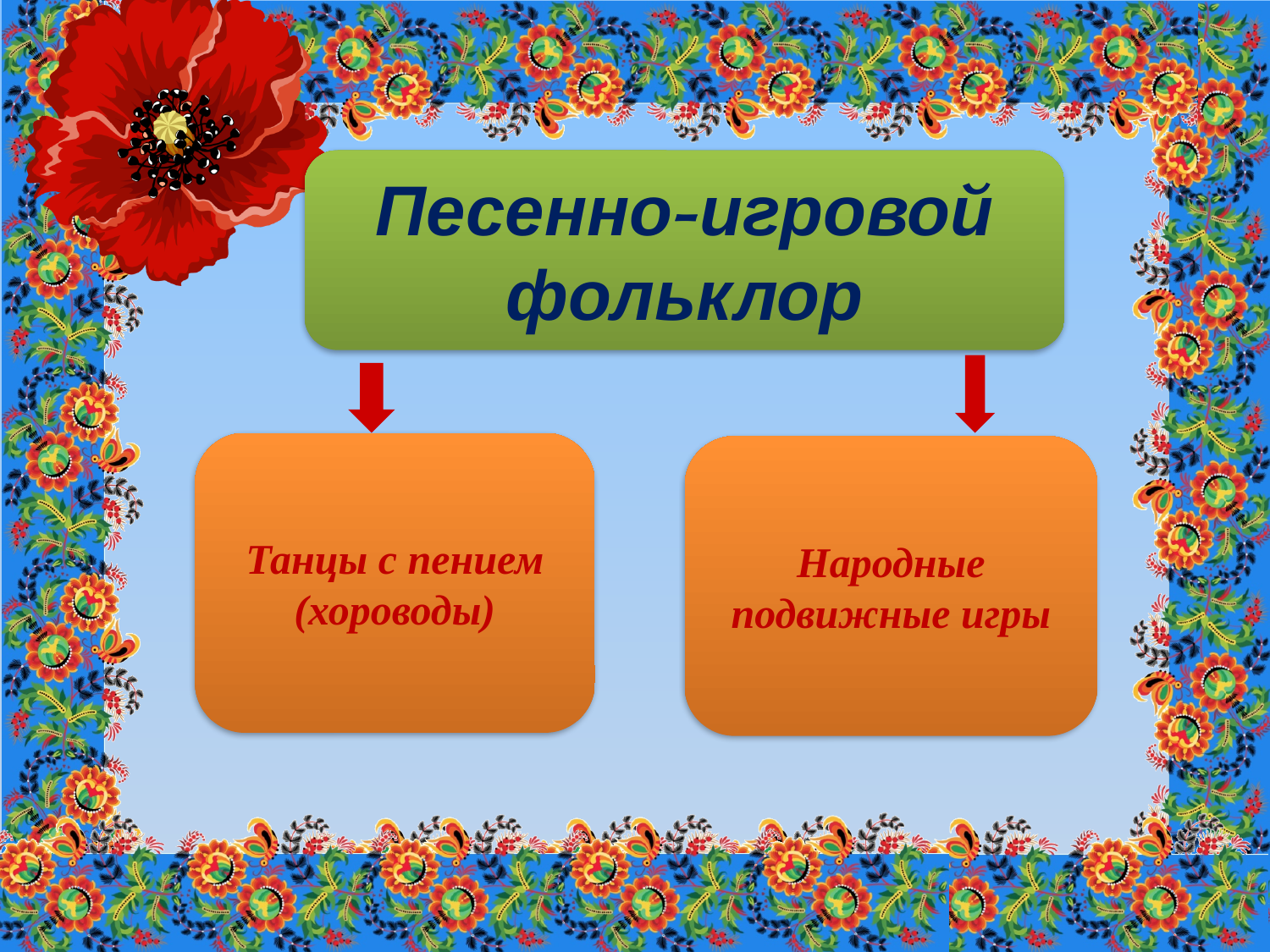

Песенно-игровой фольклор

Танцы с пением (хороводы)
Народные
подвижные игры